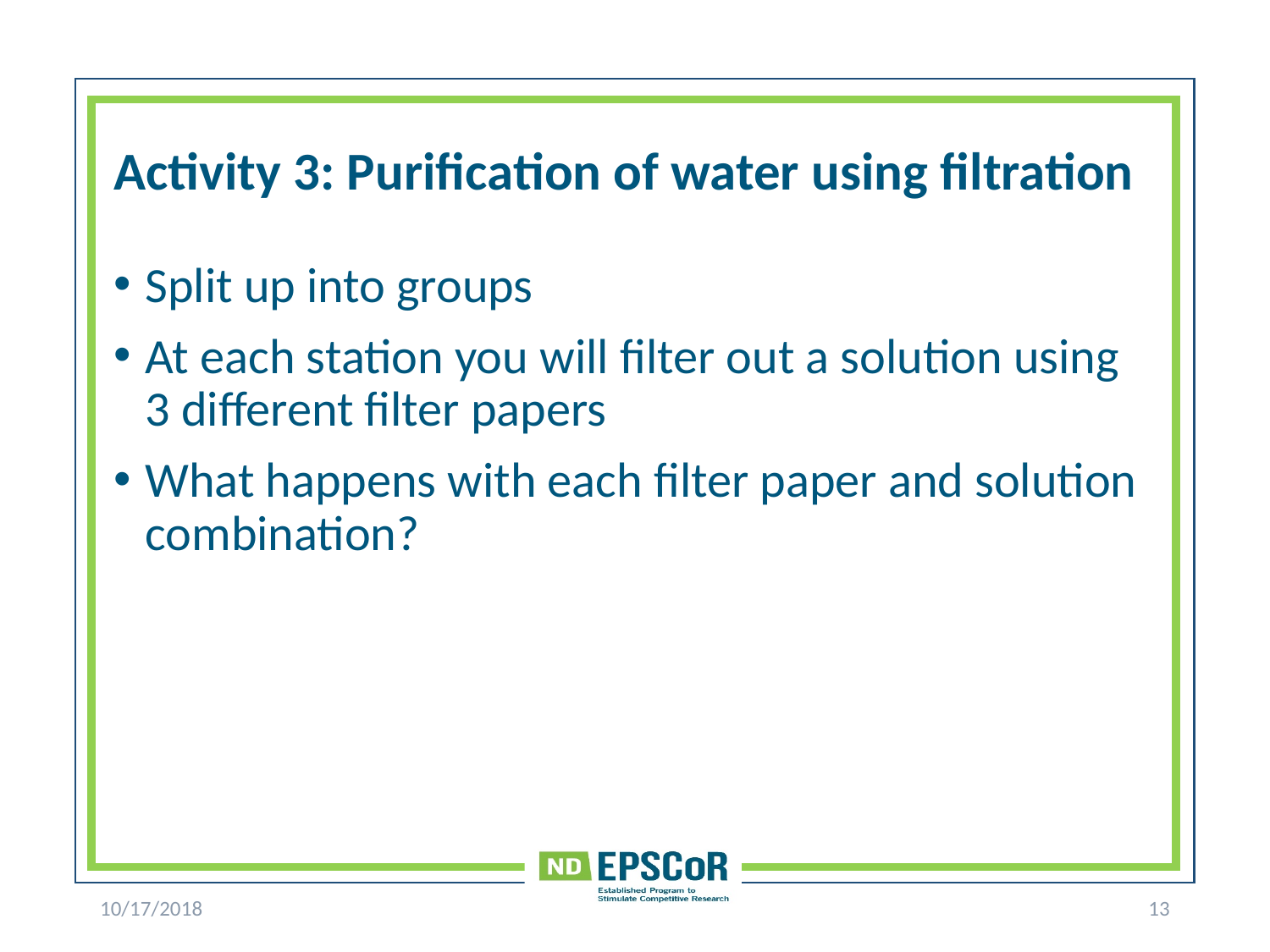

# Activity 3: Purification of water using filtration
Split up into groups
At each station you will filter out a solution using 3 different filter papers
What happens with each filter paper and solution combination?
10/17/2018
13